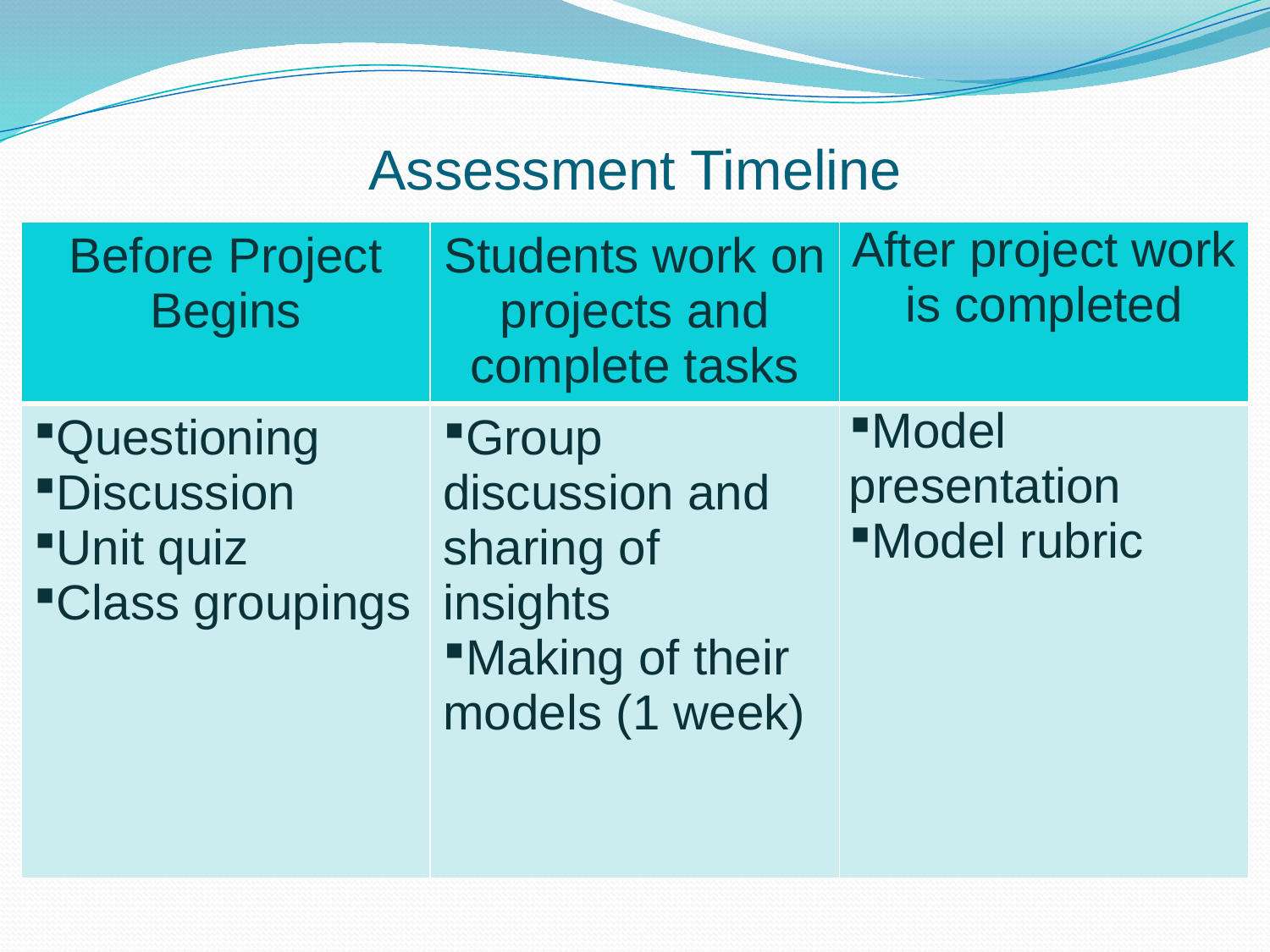

# Assessment Timeline
| Before Project Begins | Students work on projects and complete tasks | After project work is completed |
| --- | --- | --- |
| Questioning Discussion Unit quiz Class groupings | Group discussion and sharing of insights Making of their models (1 week) | Model presentation Model rubric |